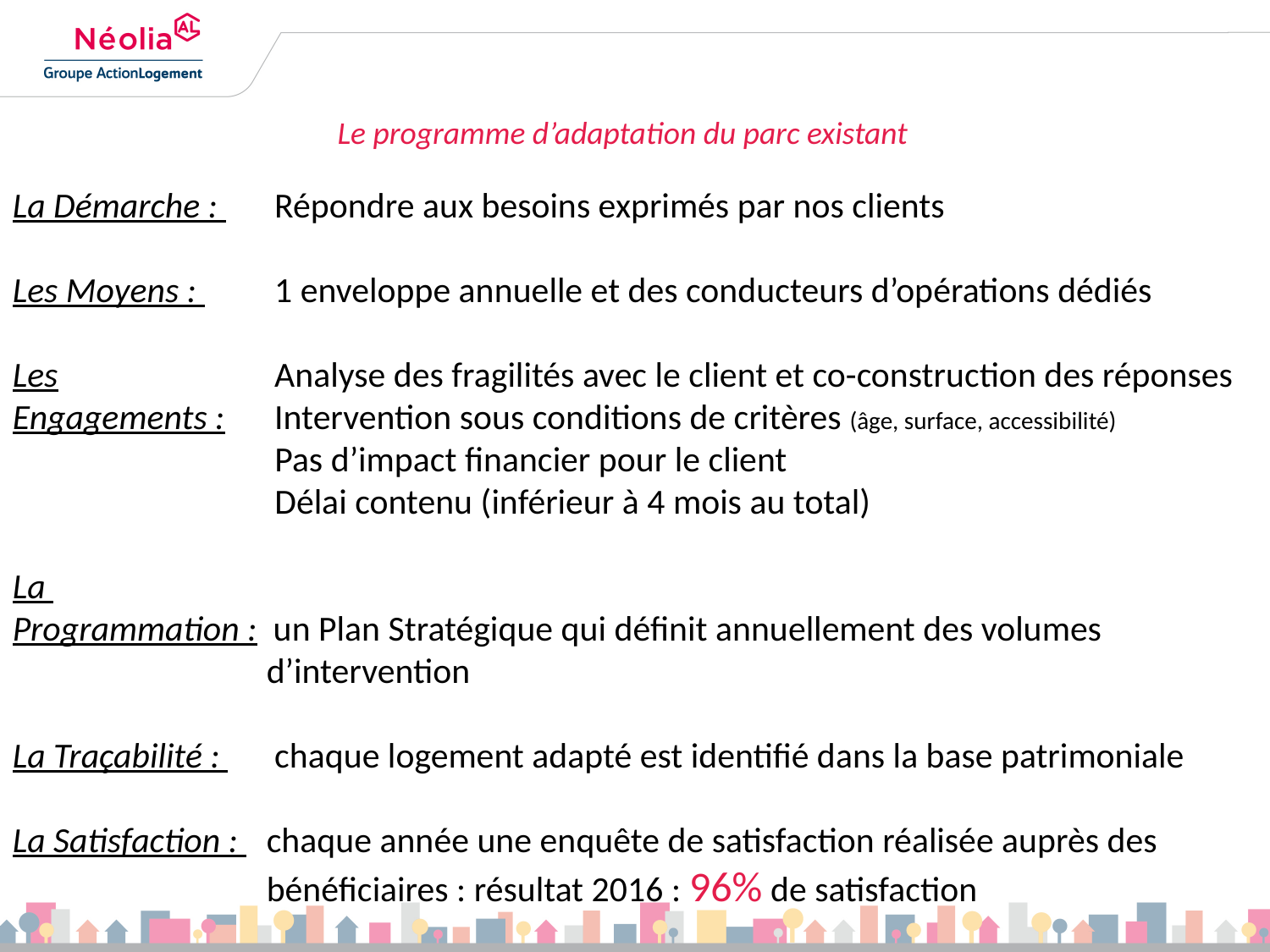

Le programme d’adaptation du parc existant
La Démarche : 	 Répondre aux besoins exprimés par nos clients

Les Moyens : 	 1 enveloppe annuelle et des conducteurs d’opérations dédiés

Les 		 Analyse des fragilités avec le client et co-construction des réponses
Engagements :	 Intervention sous conditions de critères (âge, surface, accessibilité)
		 Pas d’impact financier pour le client
		 Délai contenu (inférieur à 4 mois au total)

La
Programmation :  un Plan Stratégique qui définit annuellement des volumes 			d’intervention

La Traçabilité : 	 chaque logement adapté est identifié dans la base patrimoniale

La Satisfaction : 	chaque année une enquête de satisfaction réalisée auprès des 		bénéficiaires : résultat 2016 : 96% de satisfaction